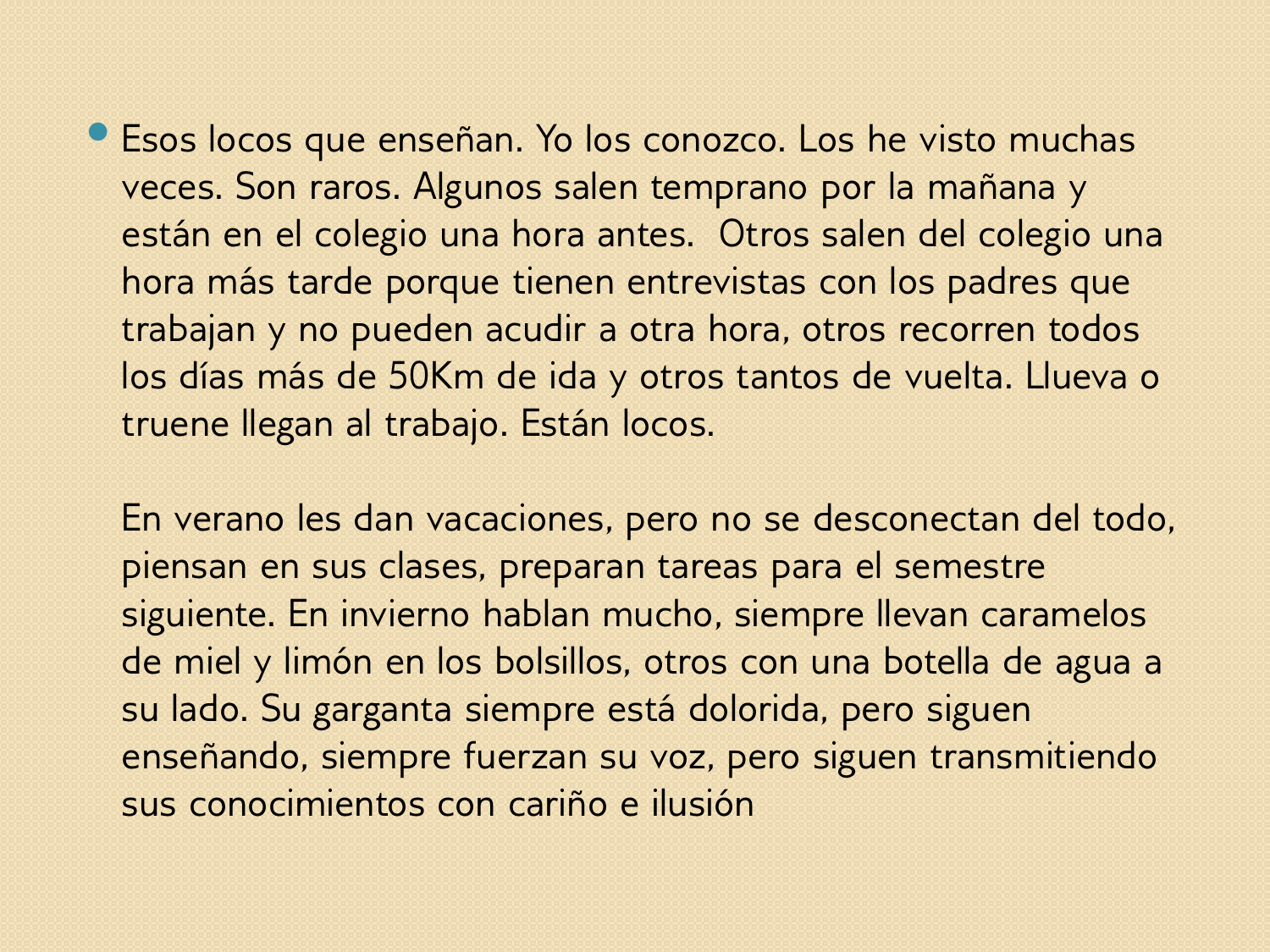

Esos locos que enseñan. Yo los conozco. Los he visto muchas veces. Son raros. Algunos salen temprano por la mañana y están en el colegio una hora antes.  Otros salen del colegio una hora más tarde porque tienen entrevistas con los padres que trabajan y no pueden acudir a otra hora, otros recorren todos los días más de 50Km de ida y otros tantos de vuelta. Llueva o truene llegan al trabajo. Están locos.
En verano les dan vacaciones, pero no se desconectan del todo, piensan en sus clases, preparan tareas para el semestre siguiente. En invierno hablan mucho, siempre llevan caramelos de miel y limón en los bolsillos, otros con una botella de agua a su lado. Su garganta siempre está dolorida, pero siguen enseñando, siempre fuerzan su voz, pero siguen transmitiendo sus conocimientos con cariño e ilusión